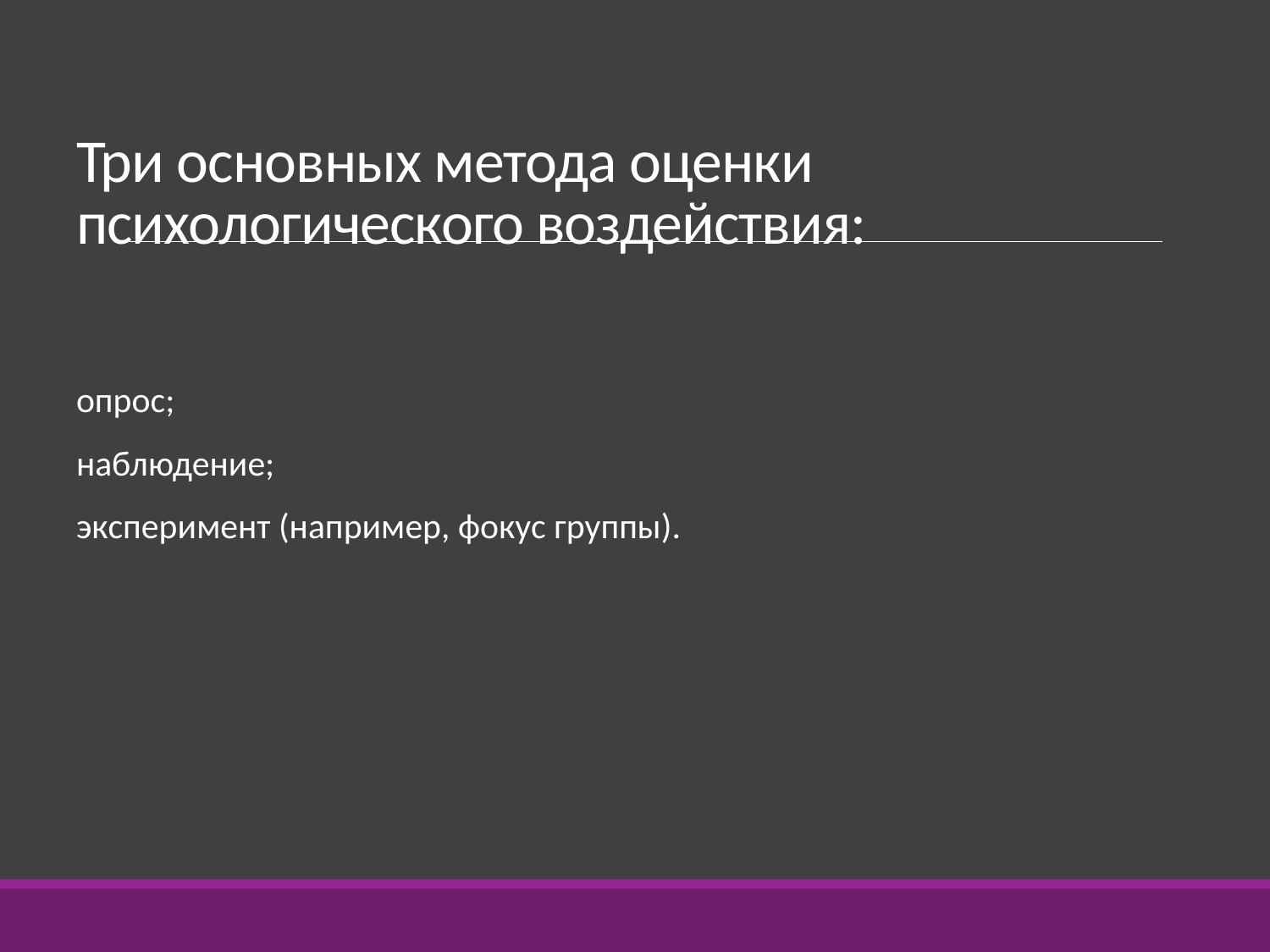

# Три основных метода оценки психологического воздействия:
опрос;
наблюдение;
эксперимент (например, фокус группы).